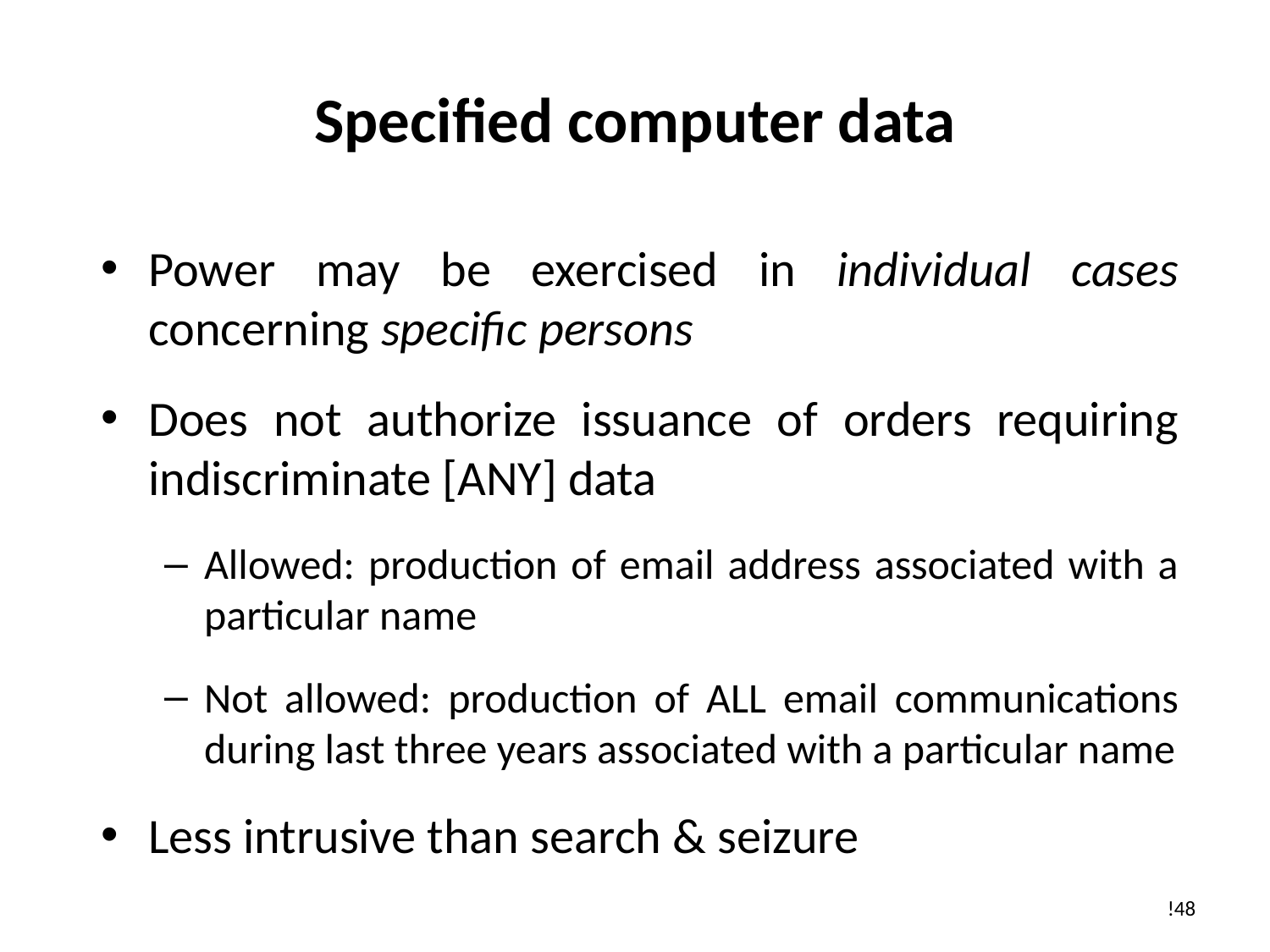

# Specified computer data
Power may be exercised in individual cases concerning specific persons
Does not authorize issuance of orders requiring indiscriminate [ANY] data
Allowed: production of email address associated with a particular name
Not allowed: production of ALL email communications during last three years associated with a particular name
Less intrusive than search & seizure
!48